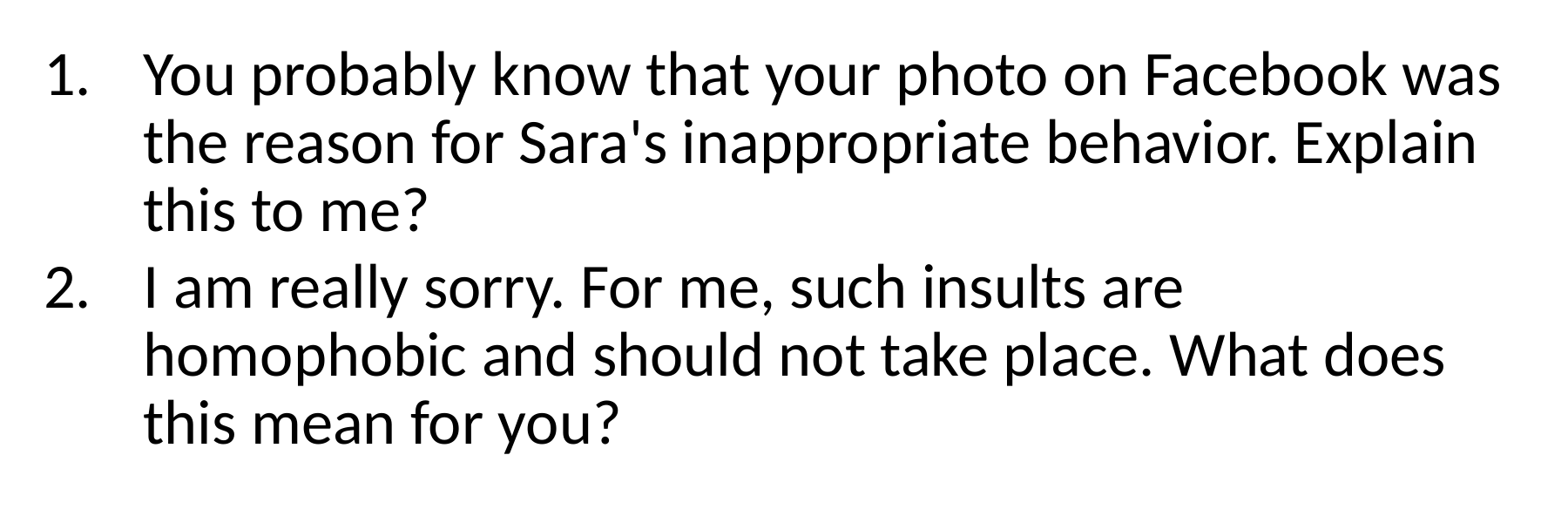

You probably know that your photo on Facebook was the reason for Sara's inappropriate behavior. Explain this to me?
I am really sorry. For me, such insults are homophobic and should not take place. What does this mean for you?